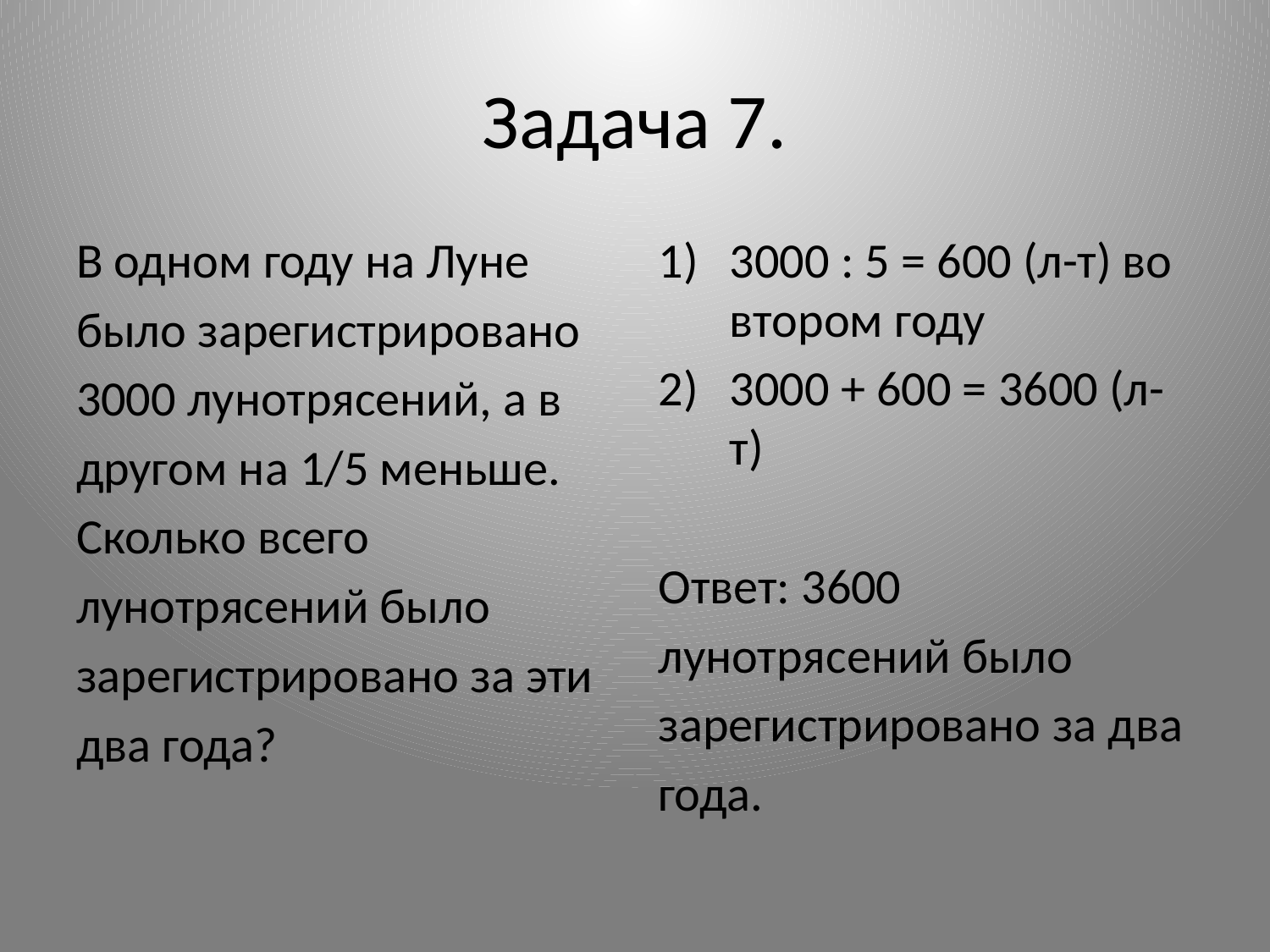

# Задача 7.
В одном году на Луне
было зарегистрировано
3000 лунотрясений, а в
другом на 1/5 меньше.
Сколько всего
лунотрясений было
зарегистрировано за эти
два года?
3000 : 5 = 600 (л-т) во втором году
3000 + 600 = 3600 (л-т)

Ответ: 3600
лунотрясений было
зарегистрировано за два
года.